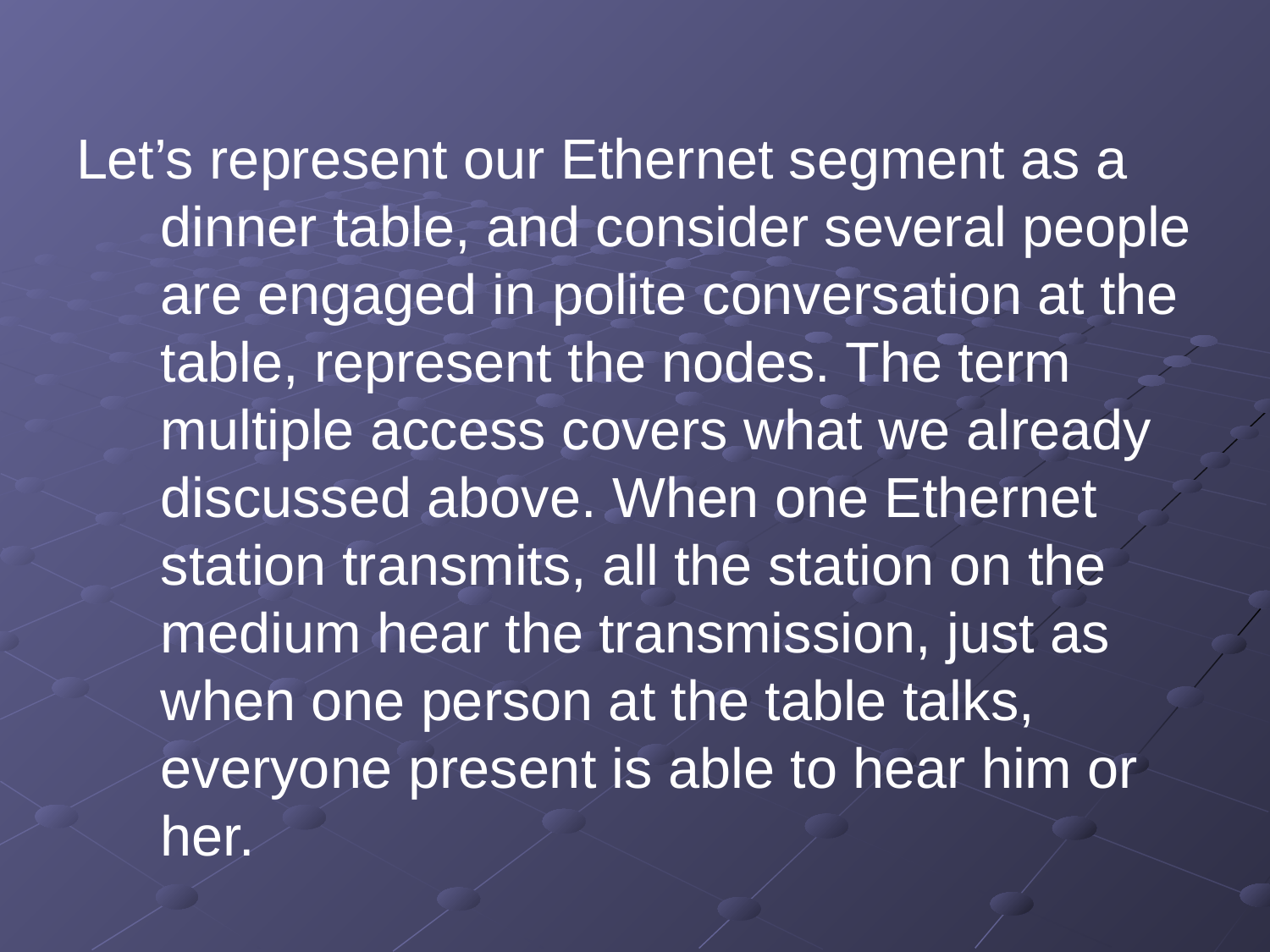

Let’s represent our Ethernet segment as a dinner table, and consider several people are engaged in polite conversation at the table, represent the nodes. The term multiple access covers what we already discussed above. When one Ethernet station transmits, all the station on the medium hear the transmission, just as when one person at the table talks, everyone present is able to hear him or her.